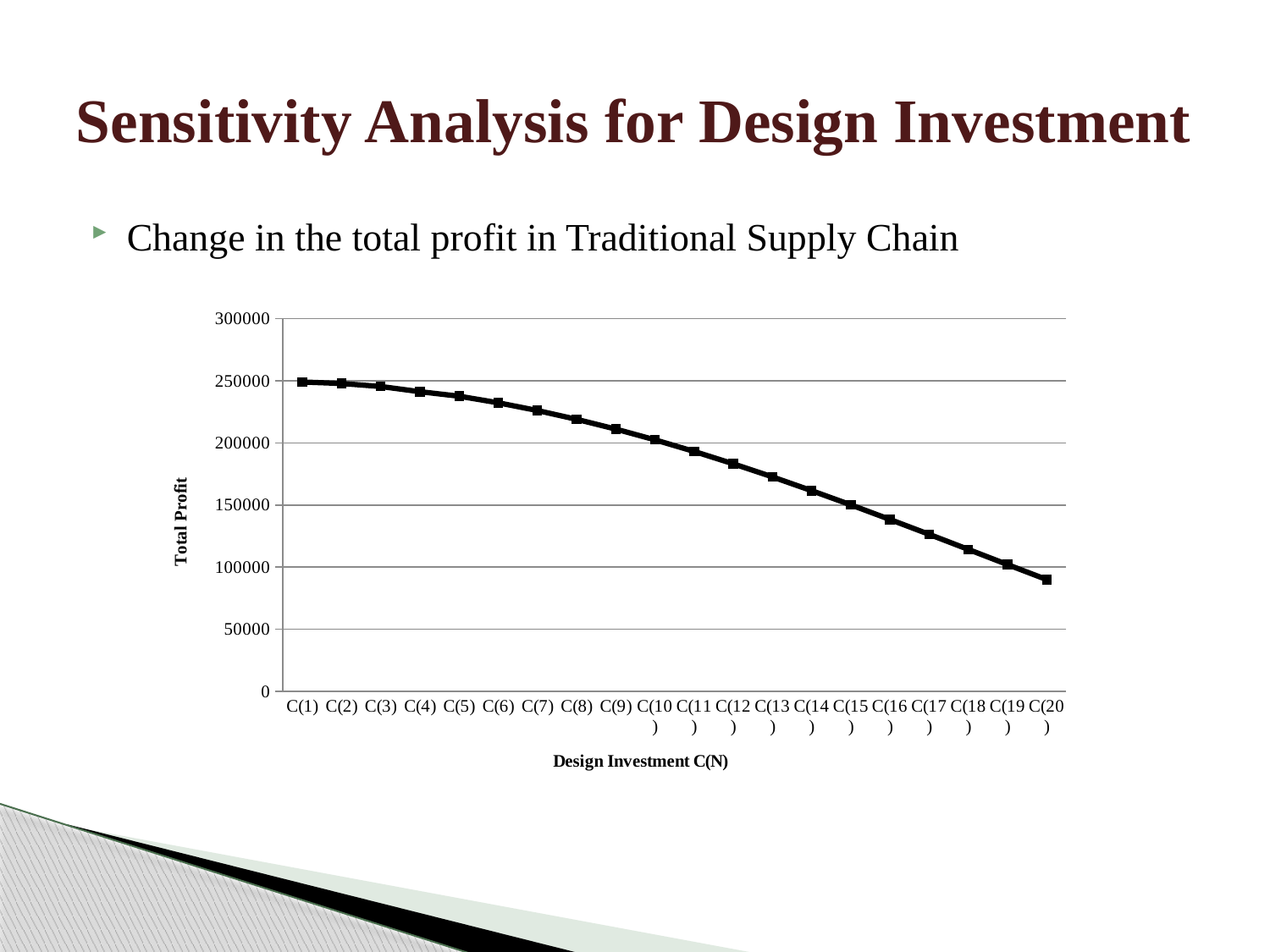

# Sensitivity Analysis for Design Investment
Change in the total profit in Traditional Supply Chain

### Chart

| Category |  |
|---|---|
| C(1) | 249001.0 |
| C(2) | 247775.0 |
| C(3) | 245355.0 |
| C(4) | 241191.0 |
| C(5) | 237559.0 |
| C(6) | 232244.0 |
| C(7) | 226032.0 |
| C(8) | 218966.0 |
| C(9) | 211089.0 |
| C(10) | 202455.0 |
| C(11) | 193120.0 |
| C(12) | 183148.0 |
| C(13) | 172608.0 |
| C(14) | 161575.0 |
| C(15) | 150130.0 |
| C(16) | 138361.0 |
| C(17) | 126359.0 |
| C(18) | 114225.0 |
| C(19) | 102063.0 |
| C(20) | 89985.0 |